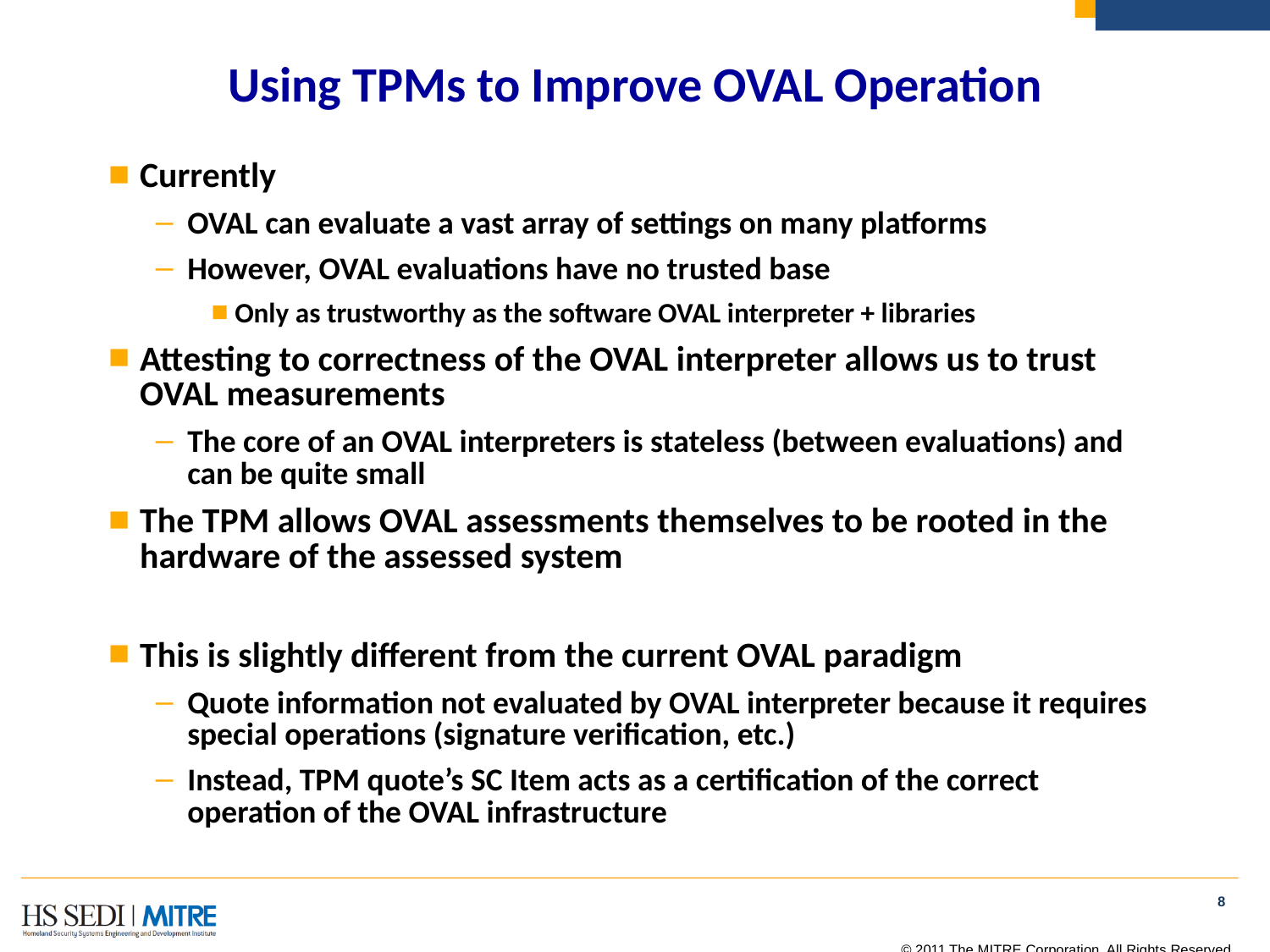

# Using TPMs to Improve OVAL Operation
Currently
OVAL can evaluate a vast array of settings on many platforms
However, OVAL evaluations have no trusted base
Only as trustworthy as the software OVAL interpreter + libraries
Attesting to correctness of the OVAL interpreter allows us to trust OVAL measurements
The core of an OVAL interpreters is stateless (between evaluations) and can be quite small
The TPM allows OVAL assessments themselves to be rooted in the hardware of the assessed system

This is slightly different from the current OVAL paradigm
Quote information not evaluated by OVAL interpreter because it requires special operations (signature verification, etc.)
Instead, TPM quote’s SC Item acts as a certification of the correct operation of the OVAL infrastructure

8